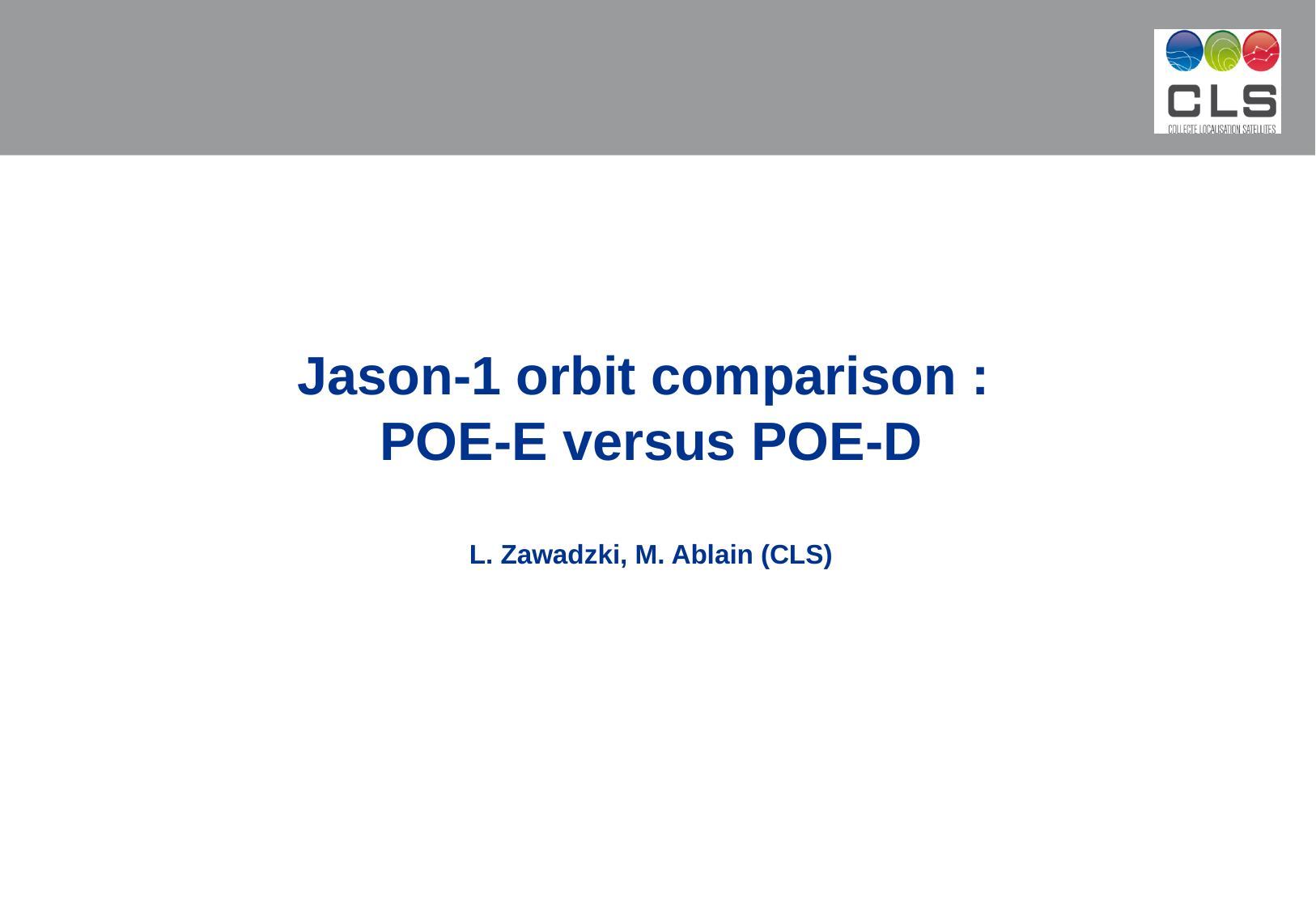

Jason-1 orbit comparison :
POE-E versus POE-D

L. Zawadzki, M. Ablain (CLS)